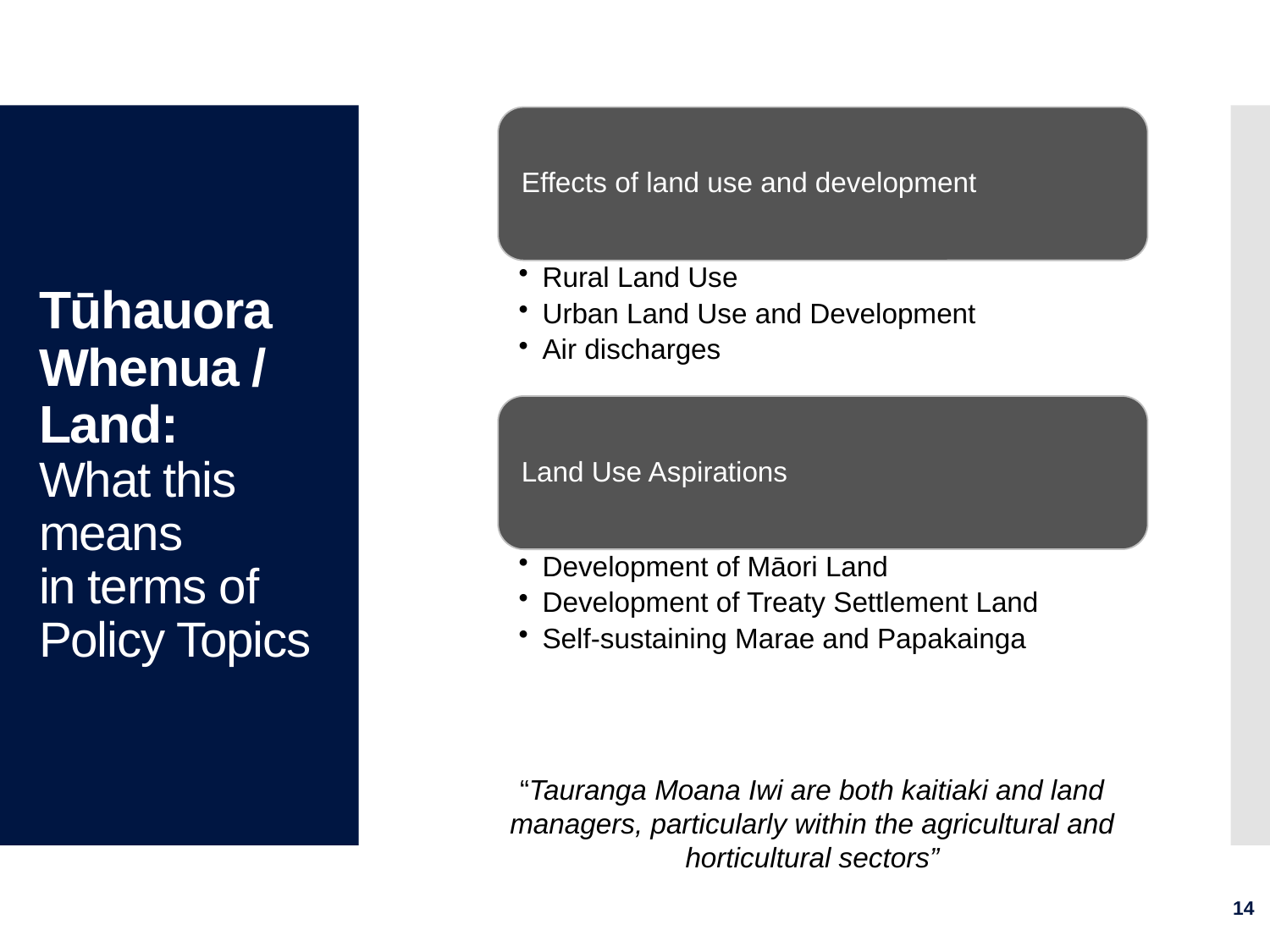

Effects of land use and development
Rural Land Use
Urban Land Use and Development
Air discharges
Land Use Aspirations
Development of Māori Land
Development of Treaty Settlement Land
Self-sustaining Marae and Papakainga
# Tūhauora Whenua / Land: What this means in terms of Policy Topics
“Tauranga Moana Iwi are both kaitiaki and land managers, particularly within the agricultural and horticultural sectors”
14